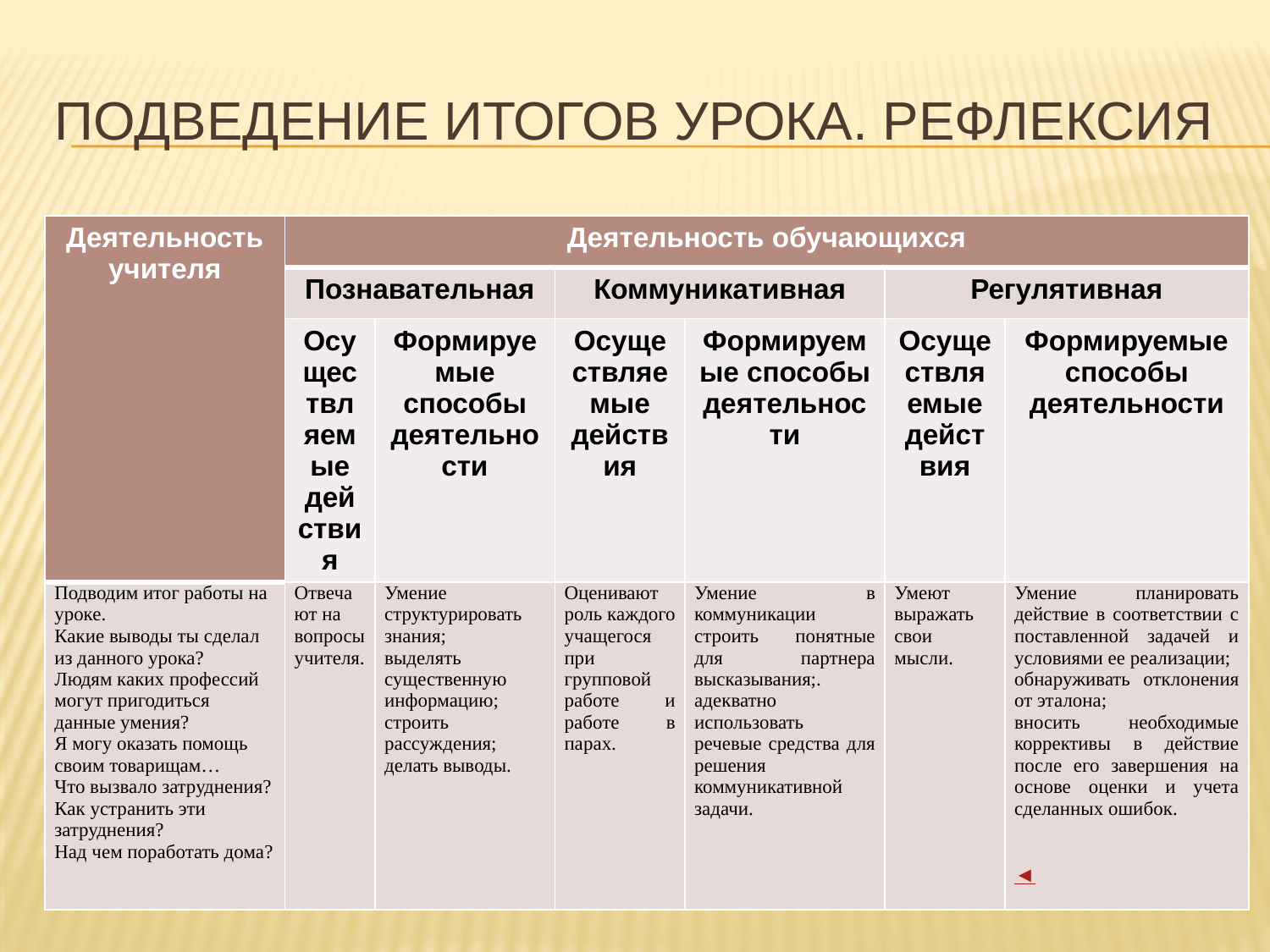

# Подведение итогов урока. Рефлексия
| Деятельность учителя | Деятельность обучающихся |  |  |  |  |  |
| --- | --- | --- | --- | --- | --- | --- |
|  | Познавательная |  | Коммуникативная |  | Регулятивная |  |
|  | Осуществляемые действия | Формируемые способы деятельности | Осуществляемые действия | Формируемые способы деятельности | Осуществляемые действия | Формируемые способы деятельности |
| Подводим итог работы на уроке. Какие выводы ты сделал из данного урока? Людям каких профессий могут пригодиться данные умения? Я могу оказать помощь своим товарищам… Что вызвало затруднения? Как устранить эти затруднения? Над чем поработать дома? | Отвечают на вопросы учителя. | Умение структурировать знания; выделять существенную информацию; строить рассуждения; делать выводы. | Оценивают роль каждого учащегося при групповой работе и работе в парах. | Умение в коммуникации строить понятные для партнера высказывания;. адекватно использовать речевые средства для решения коммуникативной задачи. | Умеют выражать свои мысли. | Умение планировать действие в соответствии с поставленной задачей и условиями ее реализации; обнаруживать отклонения от эталона; вносить необходимые коррективы в действие после его завершения на основе оценки и учета сделанных ошибок. ◄ |